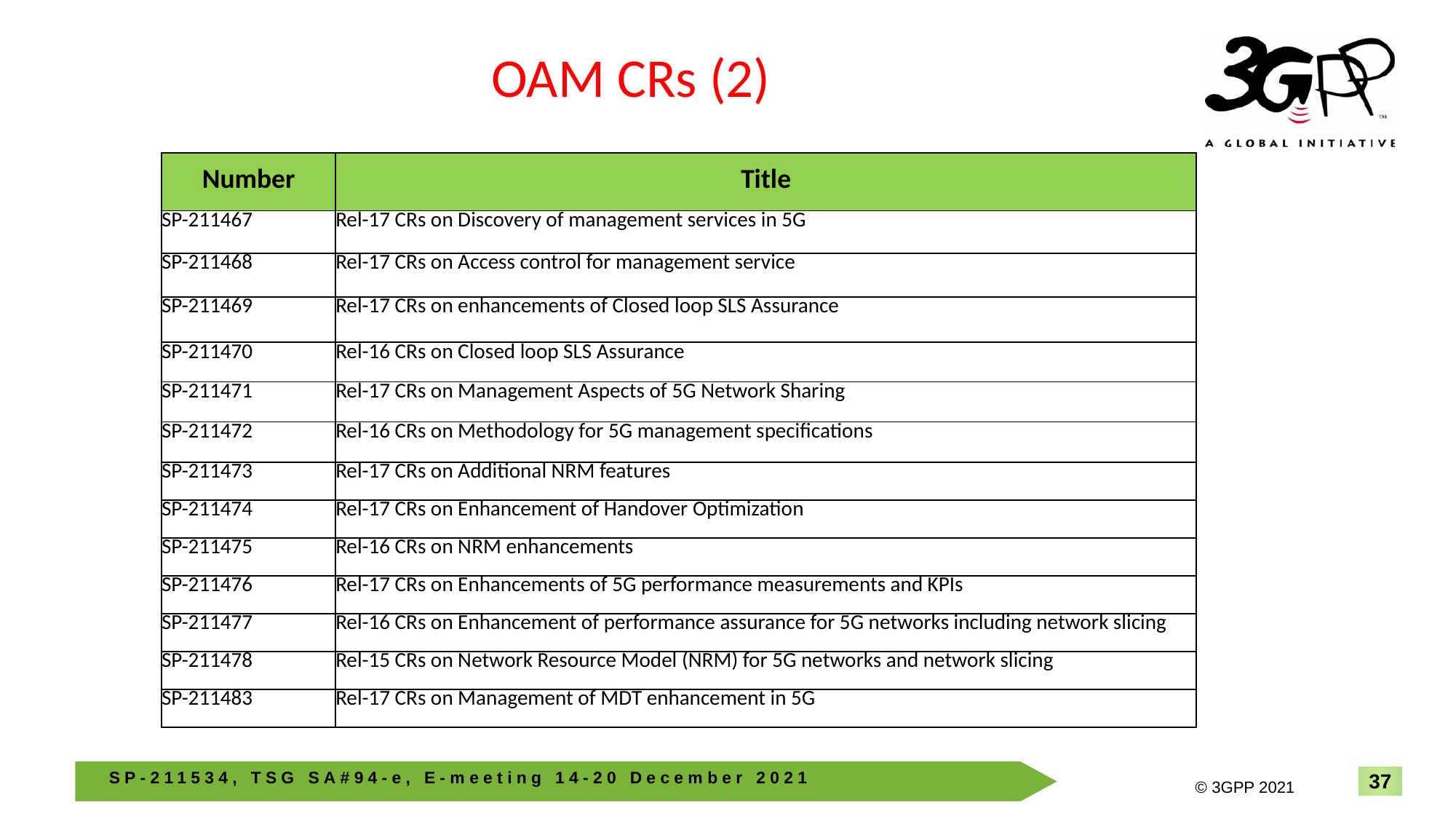

# OAM CRs (2)
| Number | Title |
| --- | --- |
| SP-211467 | Rel-17 CRs on Discovery of management services in 5G |
| SP-211468 | Rel-17 CRs on Access control for management service |
| SP-211469 | Rel-17 CRs on enhancements of Closed loop SLS Assurance |
| SP-211470 | Rel-16 CRs on Closed loop SLS Assurance |
| SP-211471 | Rel-17 CRs on Management Aspects of 5G Network Sharing |
| SP-211472 | Rel-16 CRs on Methodology for 5G management specifications |
| SP-211473 | Rel-17 CRs on Additional NRM features |
| SP-211474 | Rel-17 CRs on Enhancement of Handover Optimization |
| SP-211475 | Rel-16 CRs on NRM enhancements |
| SP-211476 | Rel-17 CRs on Enhancements of 5G performance measurements and KPIs |
| SP-211477 | Rel-16 CRs on Enhancement of performance assurance for 5G networks including network slicing |
| SP-211478 | Rel-15 CRs on Network Resource Model (NRM) for 5G networks and network slicing |
| SP-211483 | Rel-17 CRs on Management of MDT enhancement in 5G |